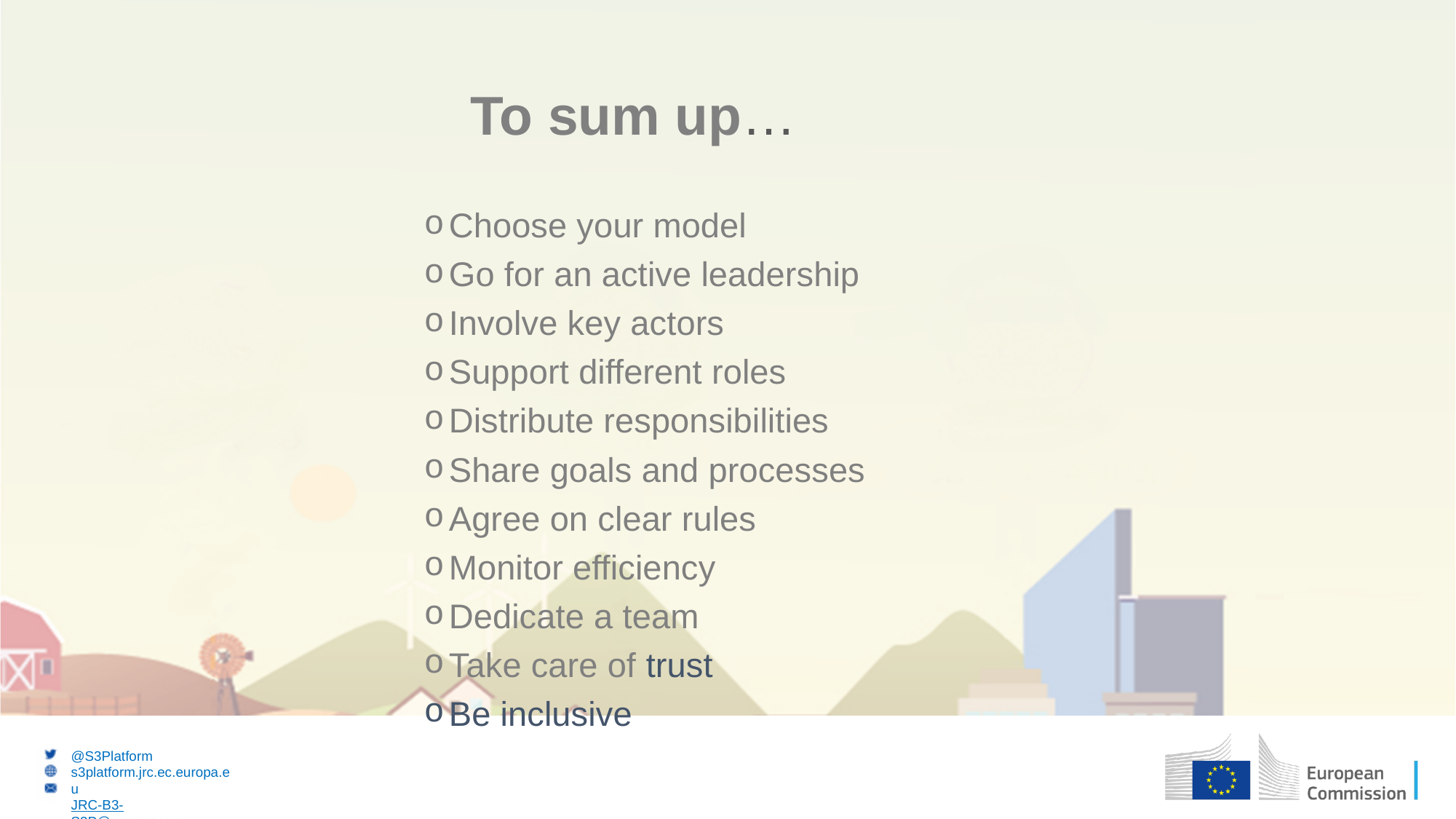

#
To sum up…
Choose your model
Go for an active leadership
Involve key actors
Support different roles
Distribute responsibilities
Share goals and processes
Agree on clear rules
Monitor efficiency
Dedicate a team
Take care of trust
Be inclusive